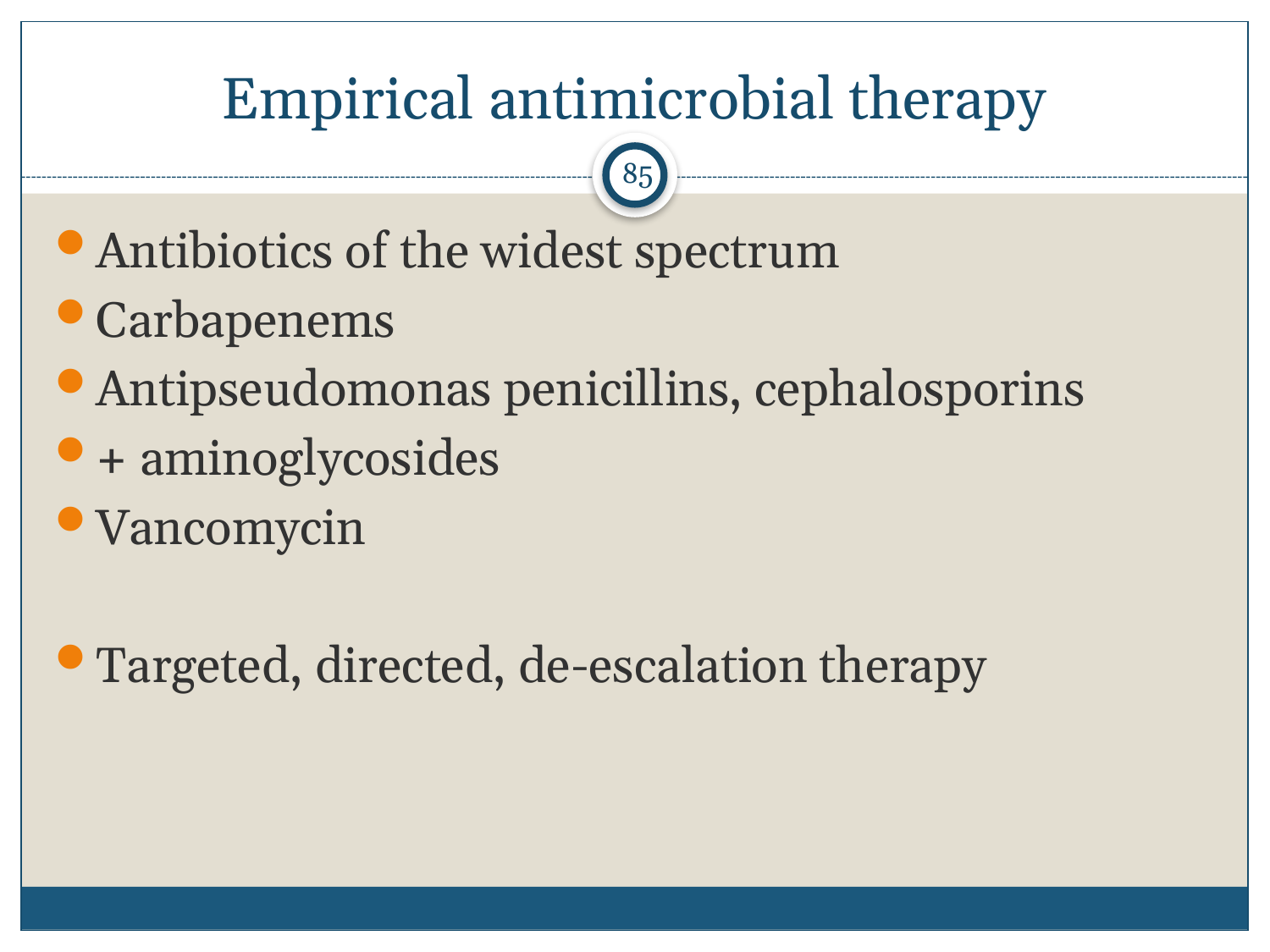

# Empirical antimicrobial therapy
85
Antibiotics of the widest spectrum
Carbapenems
Antipseudomonas penicillins, cephalosporins
+ aminoglycosides
Vancomycin

Targeted, directed, de-escalation therapy